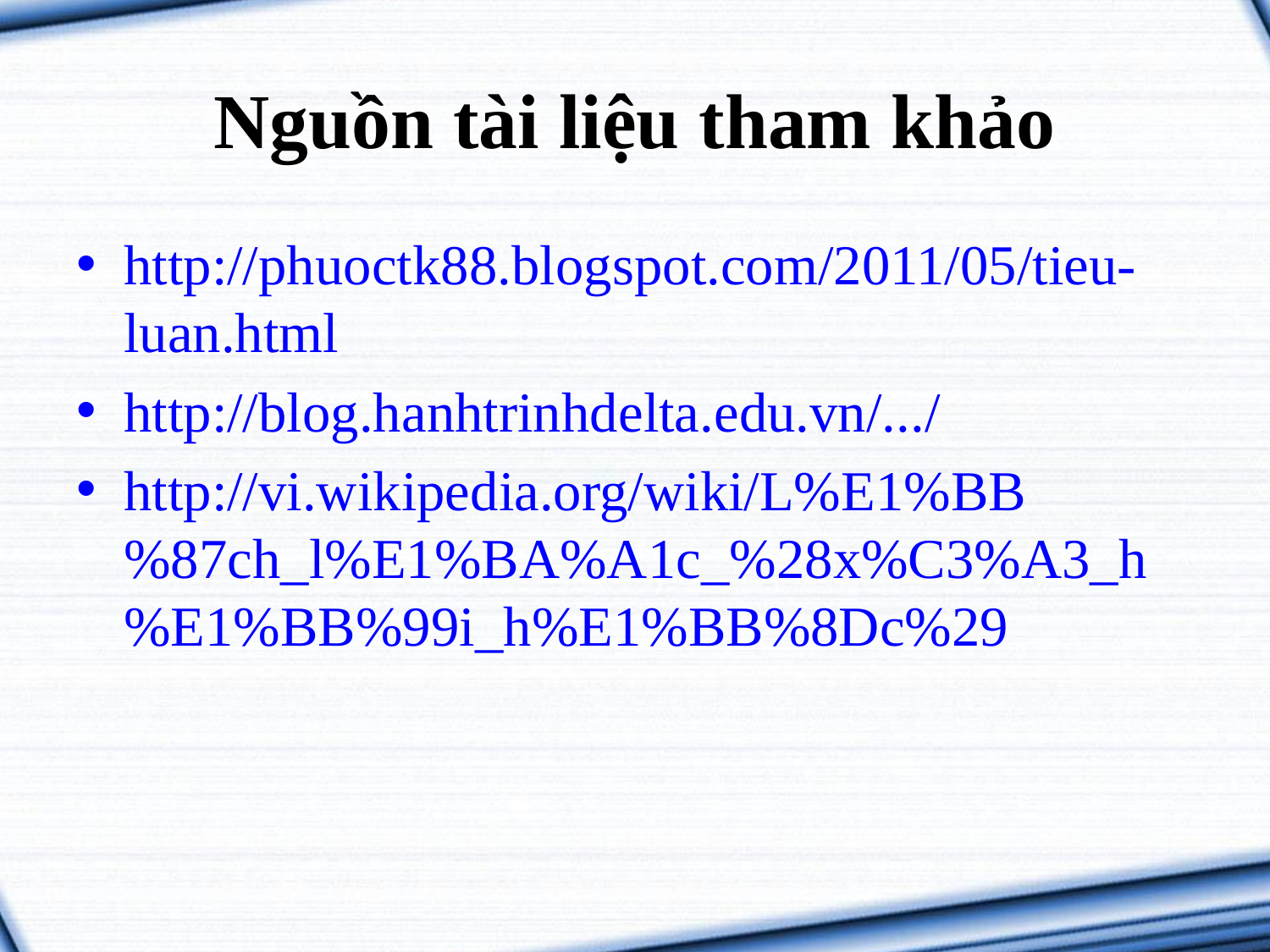

# Nguồn tài liệu tham khảo
http://phuoctk88.blogspot.com/2011/05/tieu-luan.html
http://blog.hanhtrinhdelta.edu.vn/.../
http://vi.wikipedia.org/wiki/L%E1%BB%87ch_l%E1%BA%A1c_%28x%C3%A3_h%E1%BB%99i_h%E1%BB%8Dc%29